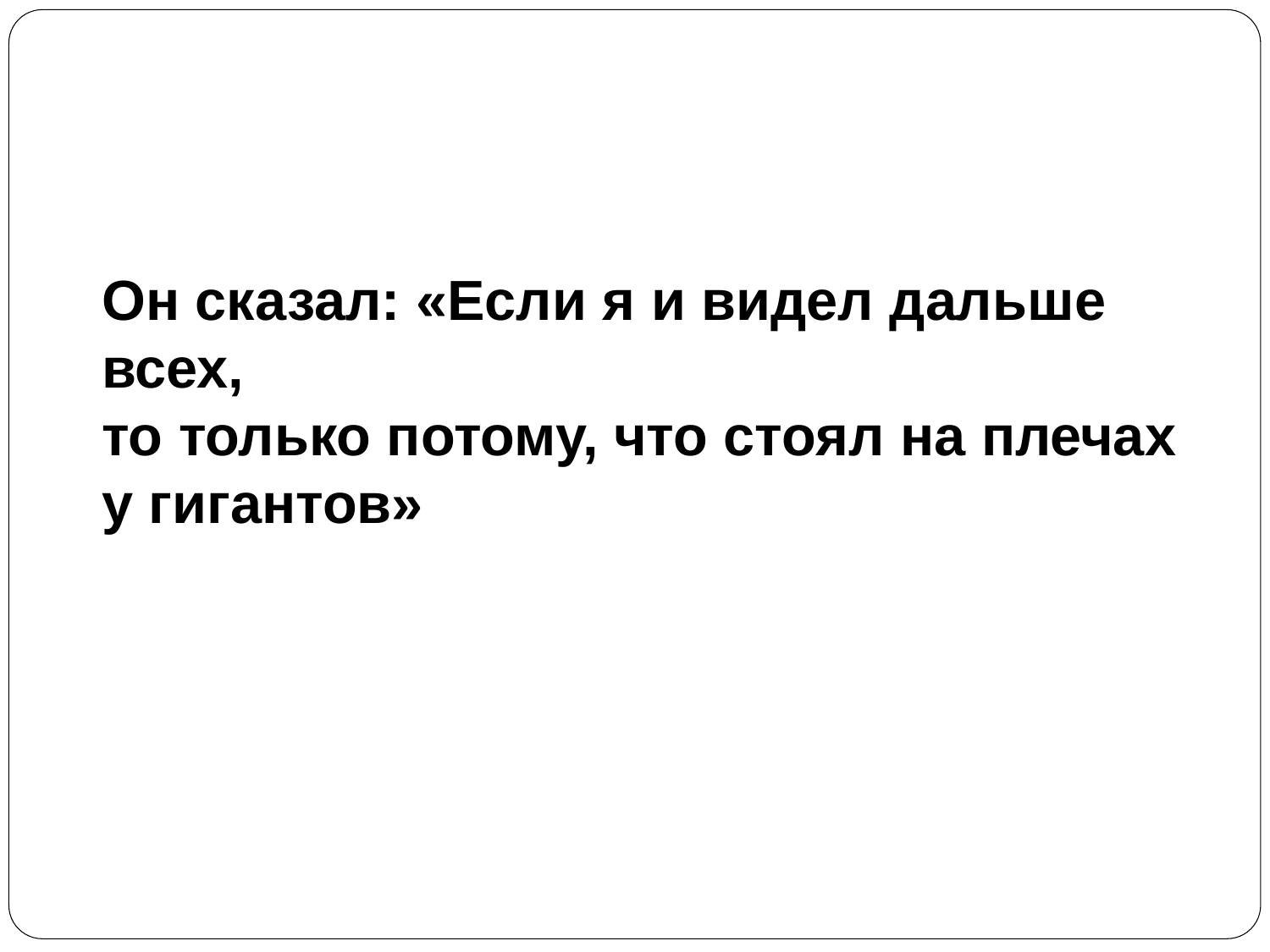

Он сказал: «Если я и видел дальше всех,
то только потому, что стоял на плечах
у гигантов»